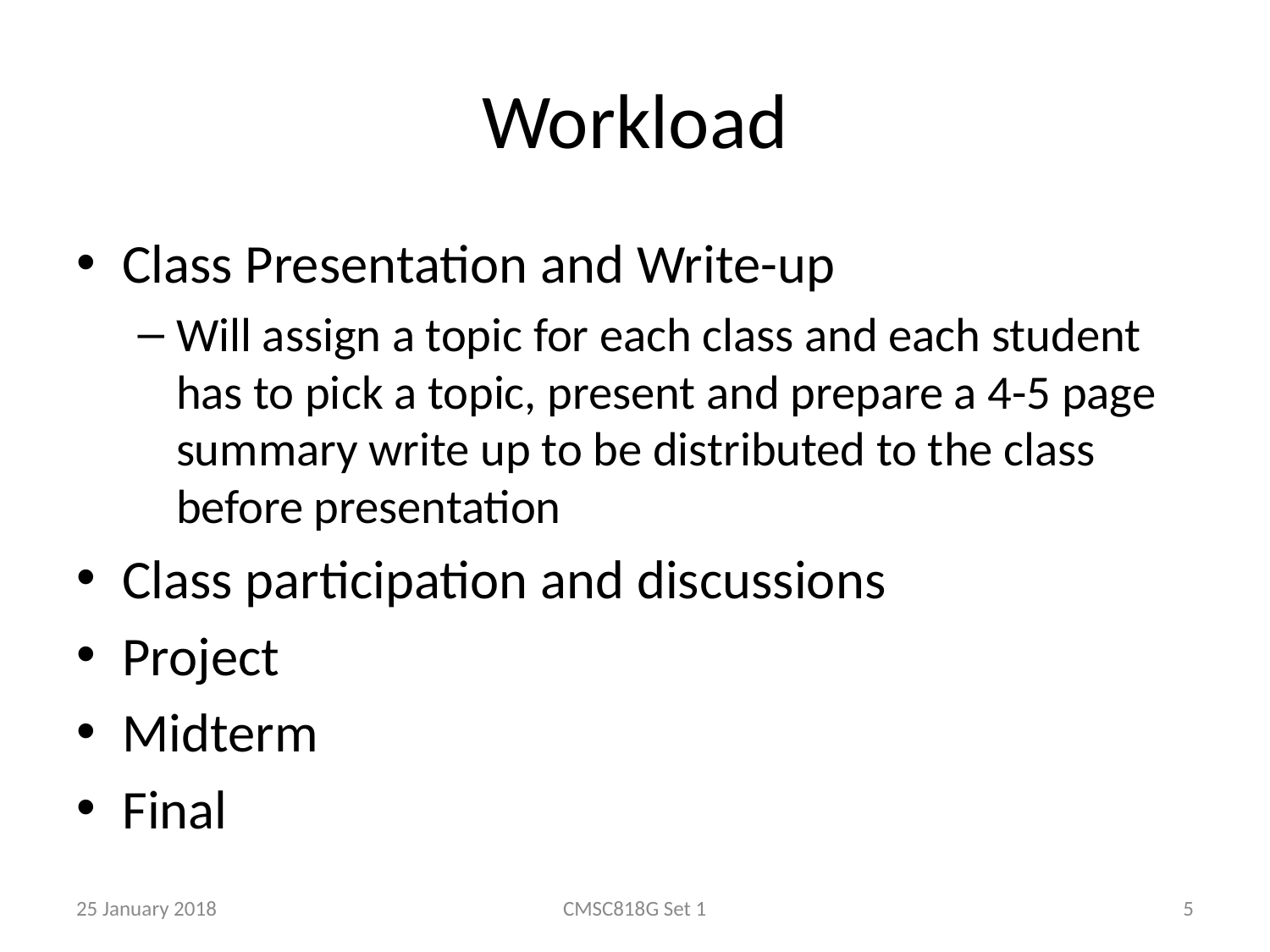

# Workload
Class Presentation and Write-up
Will assign a topic for each class and each student has to pick a topic, present and prepare a 4-5 page summary write up to be distributed to the class before presentation
Class participation and discussions
Project
Midterm
Final
25 January 2018
CMSC818G Set 1
5